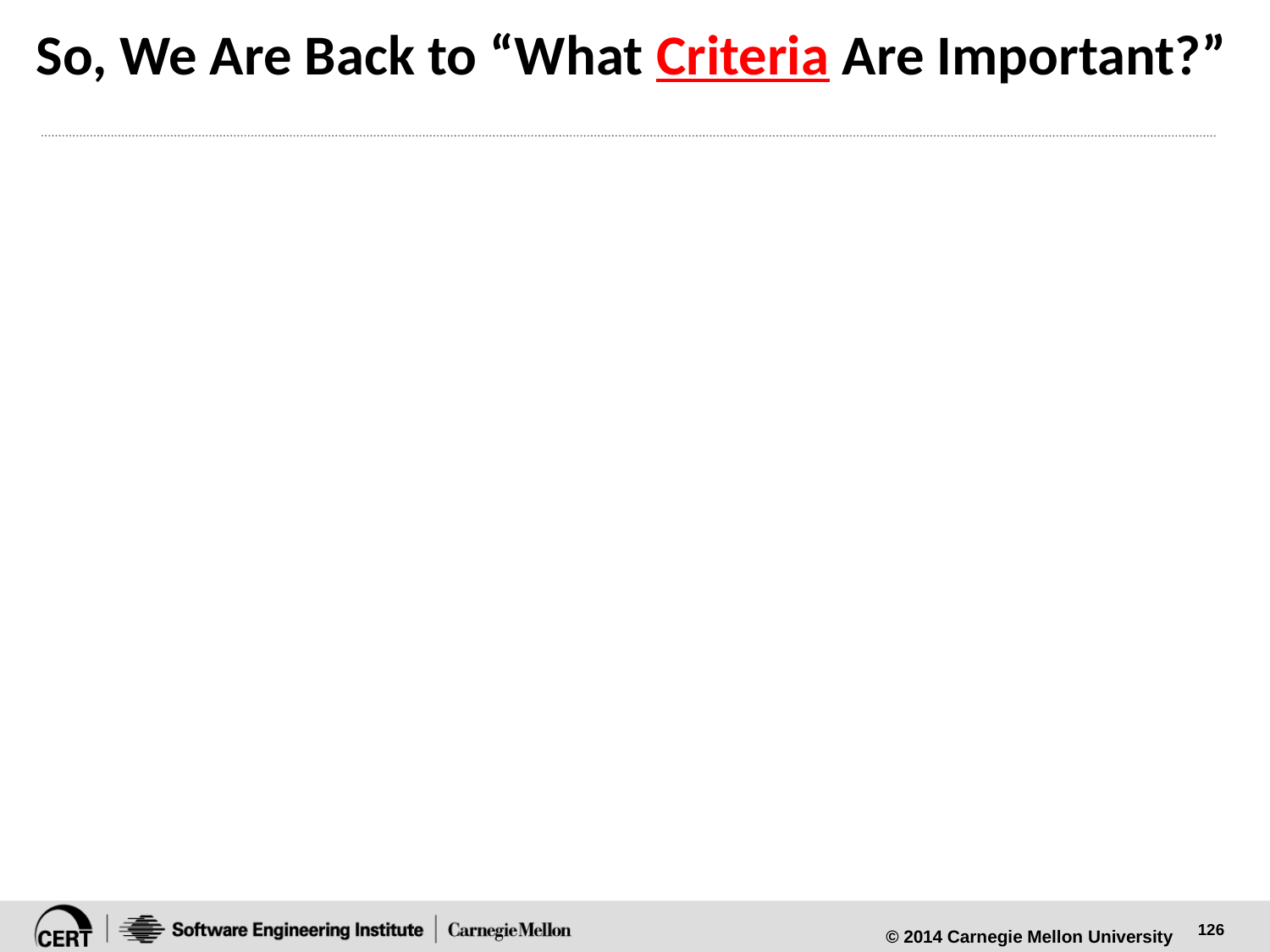

# So, We Are Back to “What Criteria Are Important?”